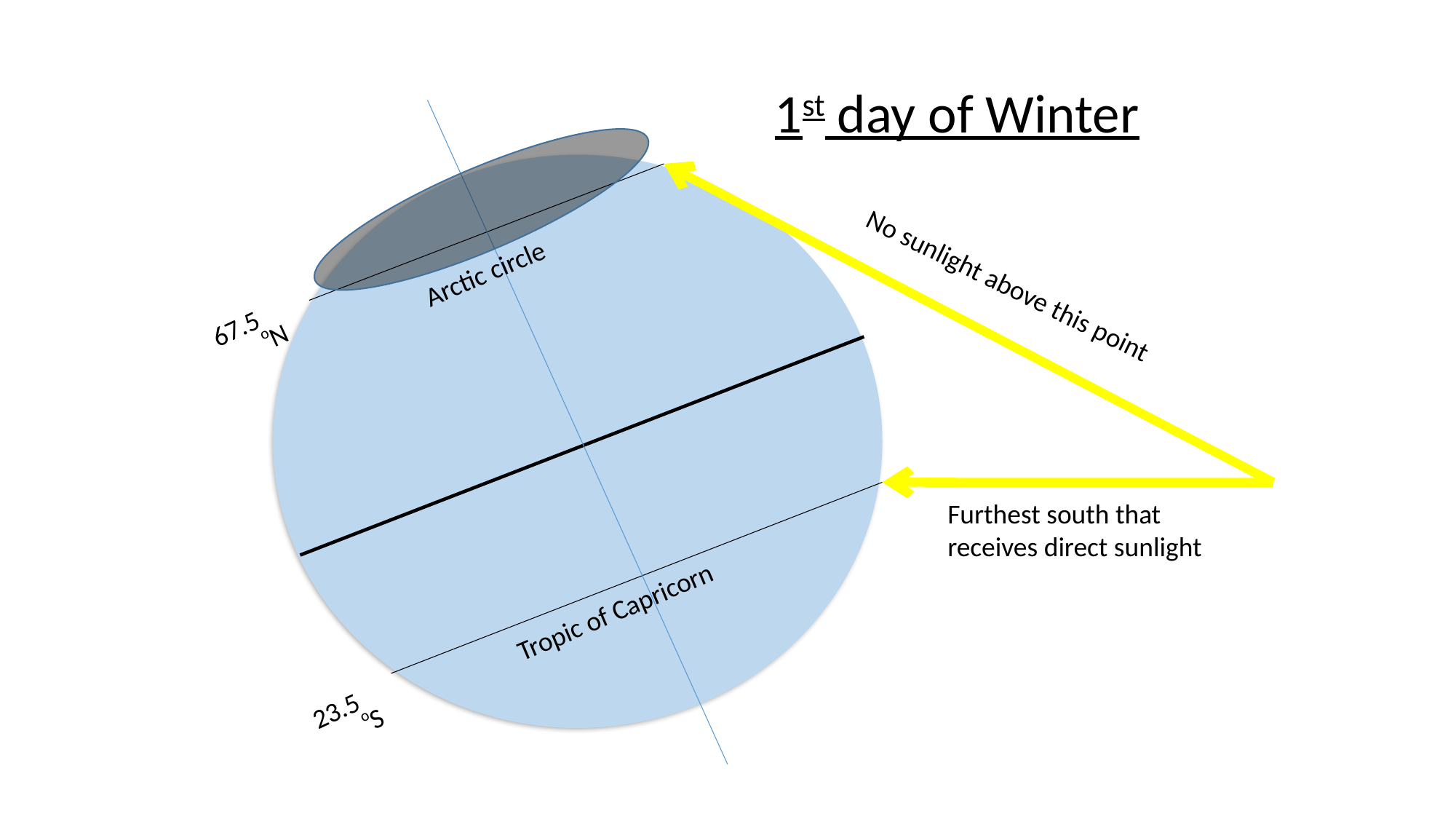

1st day of Winter

Arctic circle
No sunlight above this point
67.5oN
Furthest south that receives direct sunlight
Tropic of Capricorn
23.5oS